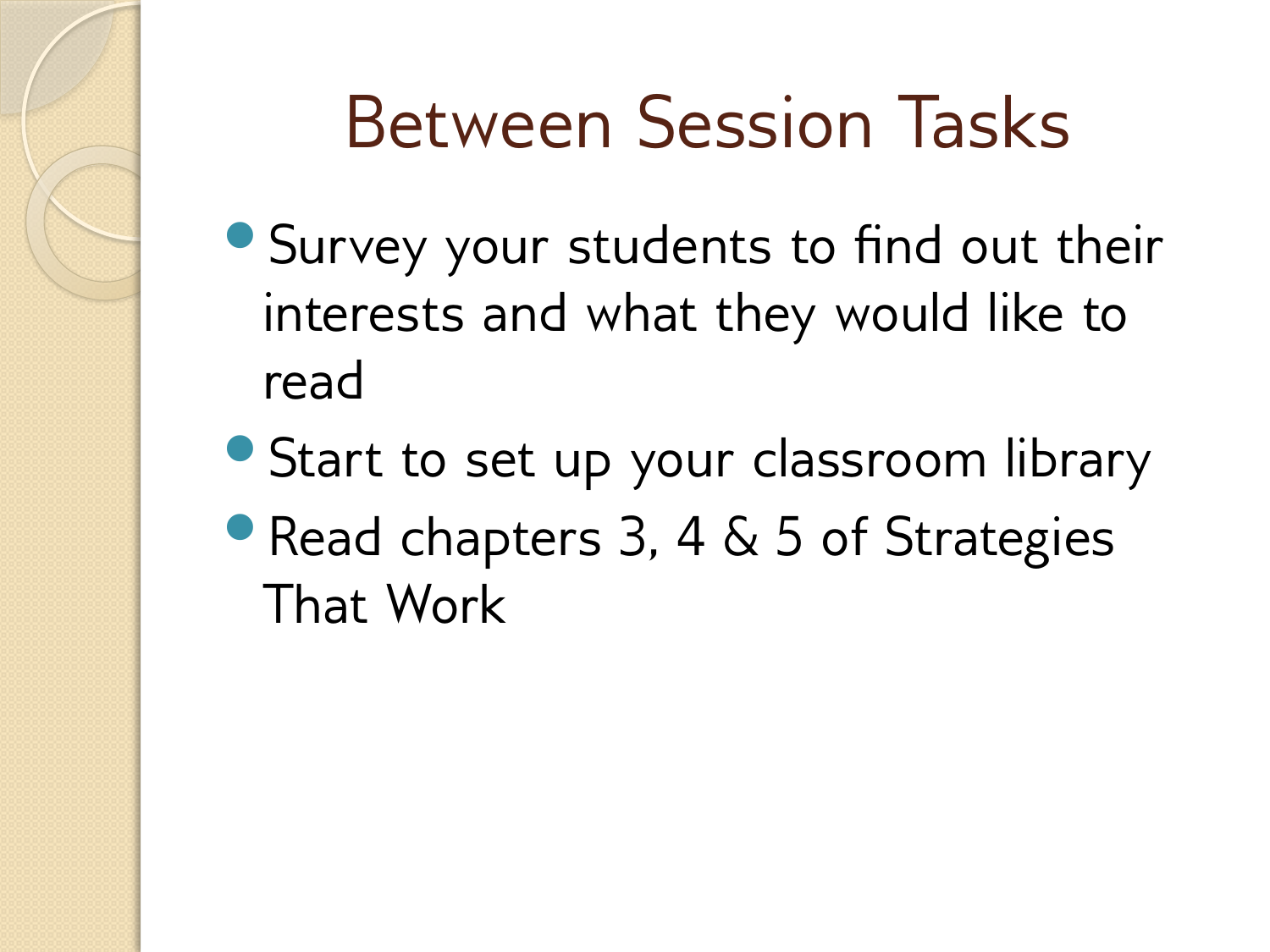

# Between Session Tasks
Survey your students to find out their interests and what they would like to read
Start to set up your classroom library
Read chapters 3, 4 & 5 of Strategies That Work